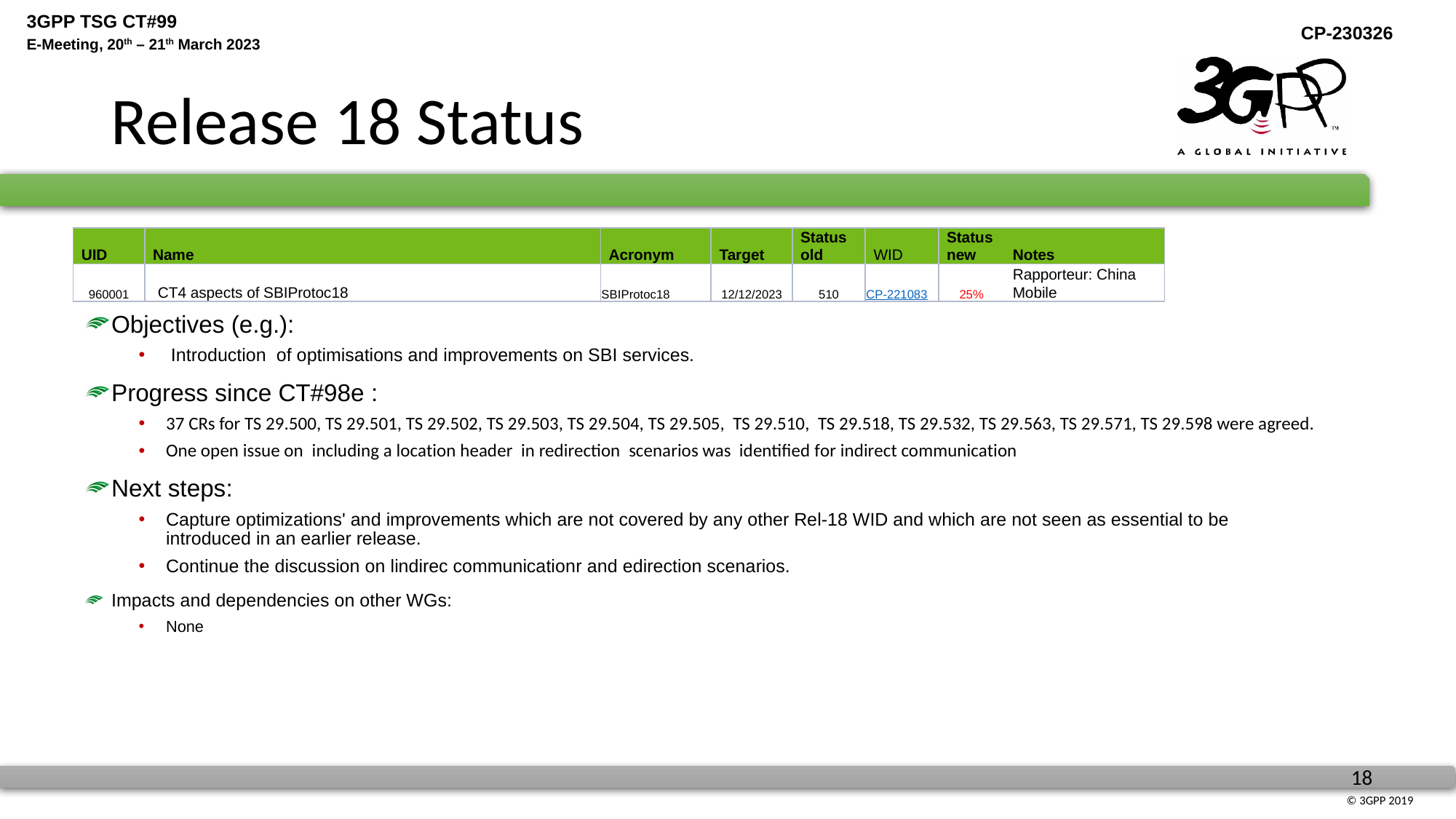

# Release 18 Status
| UID | Name | Acronym | Target | Status old | WID | Status new | Notes |
| --- | --- | --- | --- | --- | --- | --- | --- |
| 960001 | CT4 aspects of SBIProtoc18 | SBIProtoc18 | 12/12/2023 | 510 | CP-221083 | 25% | Rapporteur: China Mobile |
Objectives (e.g.):
 Introduction  of optimisations and improvements on SBI services.
Progress since CT#98e :
37 CRs for TS 29.500, TS 29.501, TS 29.502, TS 29.503, TS 29.504, TS 29.505,  TS 29.510,  TS 29.518, TS 29.532, TS 29.563, TS 29.571, TS 29.598 were agreed.
One open issue on  including a location header  in redirection  scenarios was  identified for indirect communication
Next steps:
Capture optimizations' and improvements which are not covered by any other Rel-18 WID and which are not seen as essential to be introduced in an earlier release.
Continue the discussion on lindirec communicationr and edirection scenarios.
Impacts and dependencies on other WGs:
None